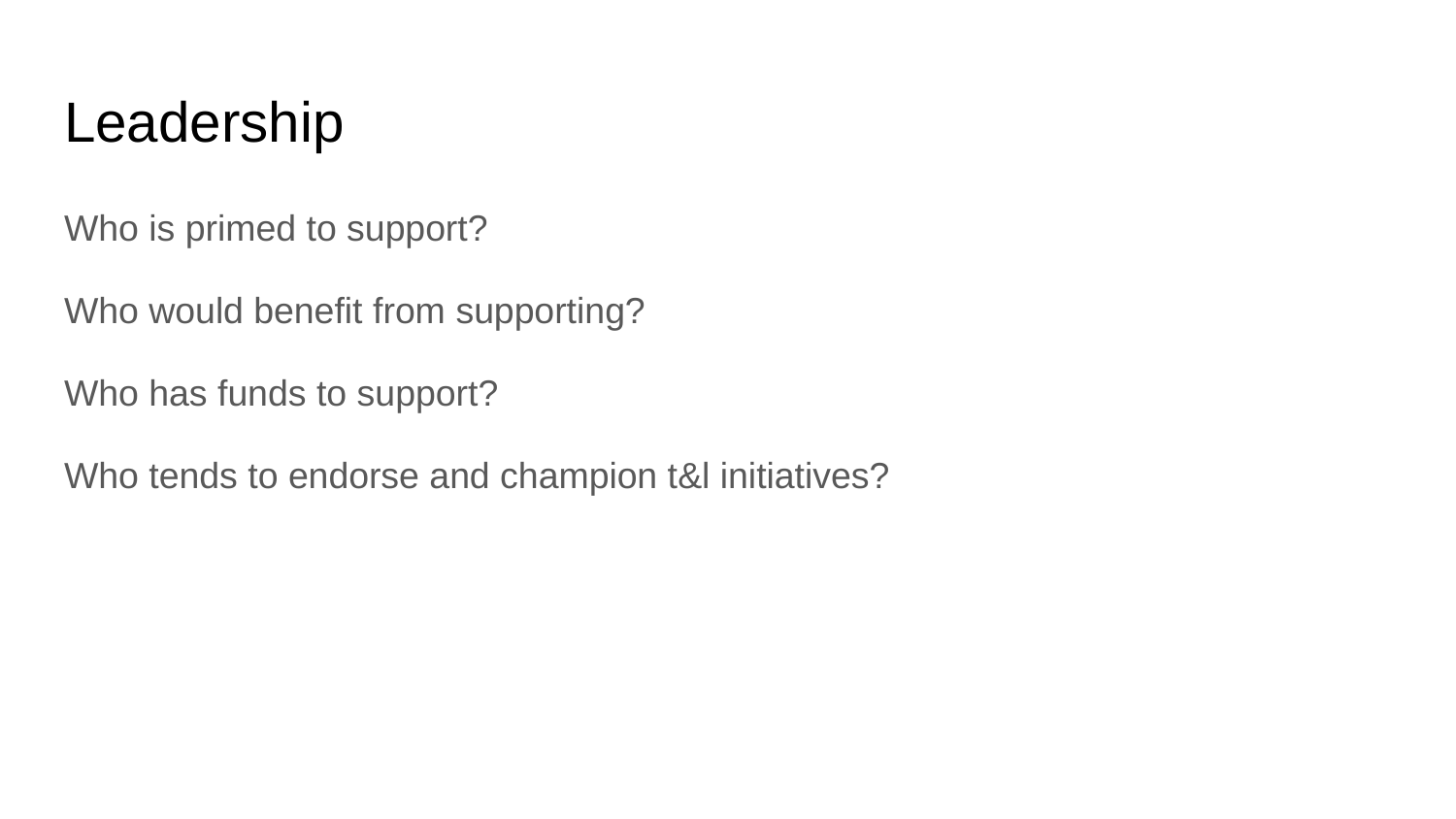

# Leadership
Who is primed to support?
Who would benefit from supporting?
Who has funds to support?
Who tends to endorse and champion t&l initiatives?